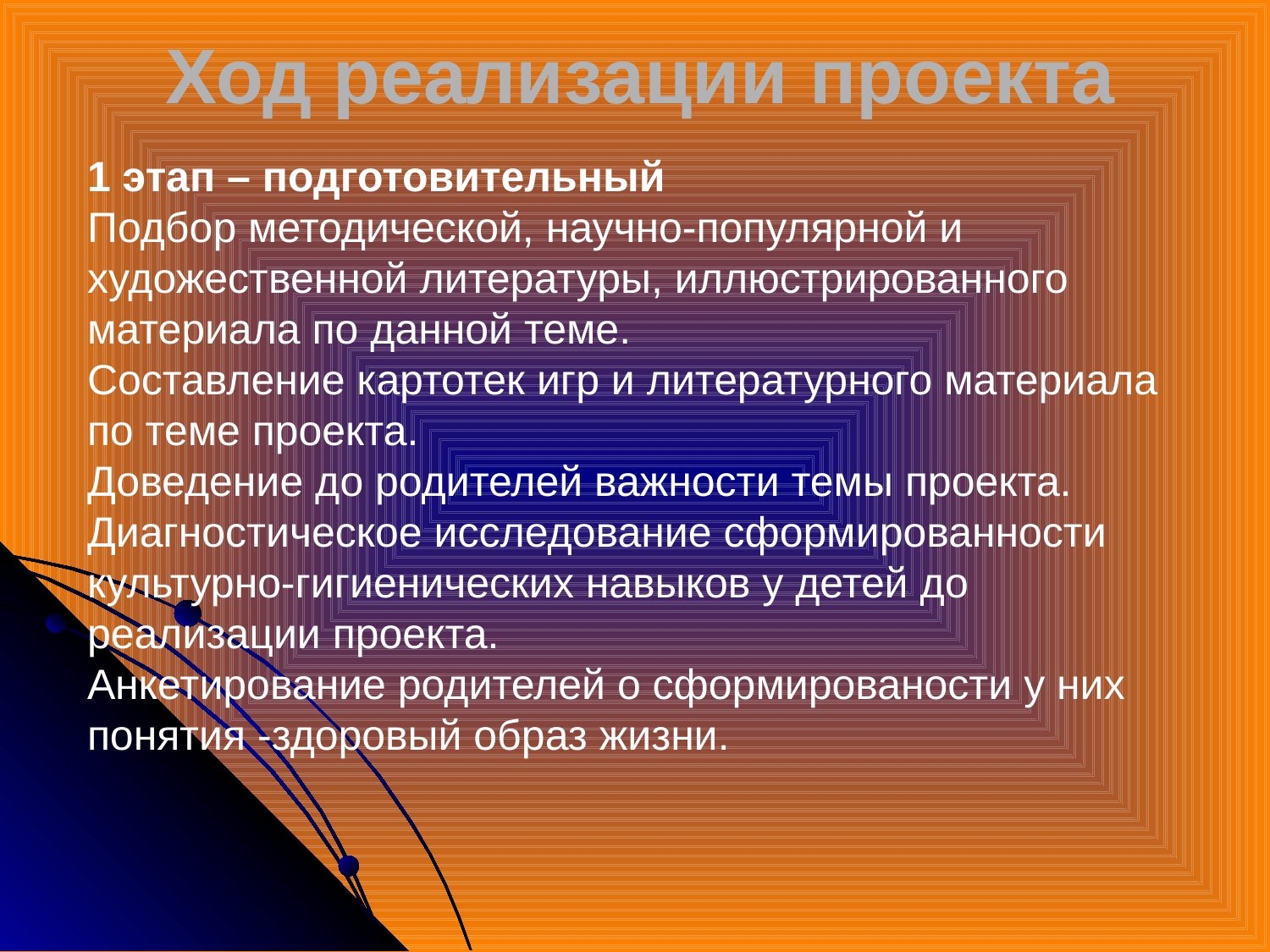

# Ход реализации проекта
1 этап – подготовительный
Подбор методической, научно-популярной и художественной литературы, иллюстрированного материала по данной теме.
Составление картотек игр и литературного материала по теме проекта.
Доведение до родителей важности темы проекта.
Диагностическое исследование сформированности культурно-гигиенических навыков у детей до реализации проекта.
Анкетирование родителей о сформированости у них понятия -здоровый образ жизни.